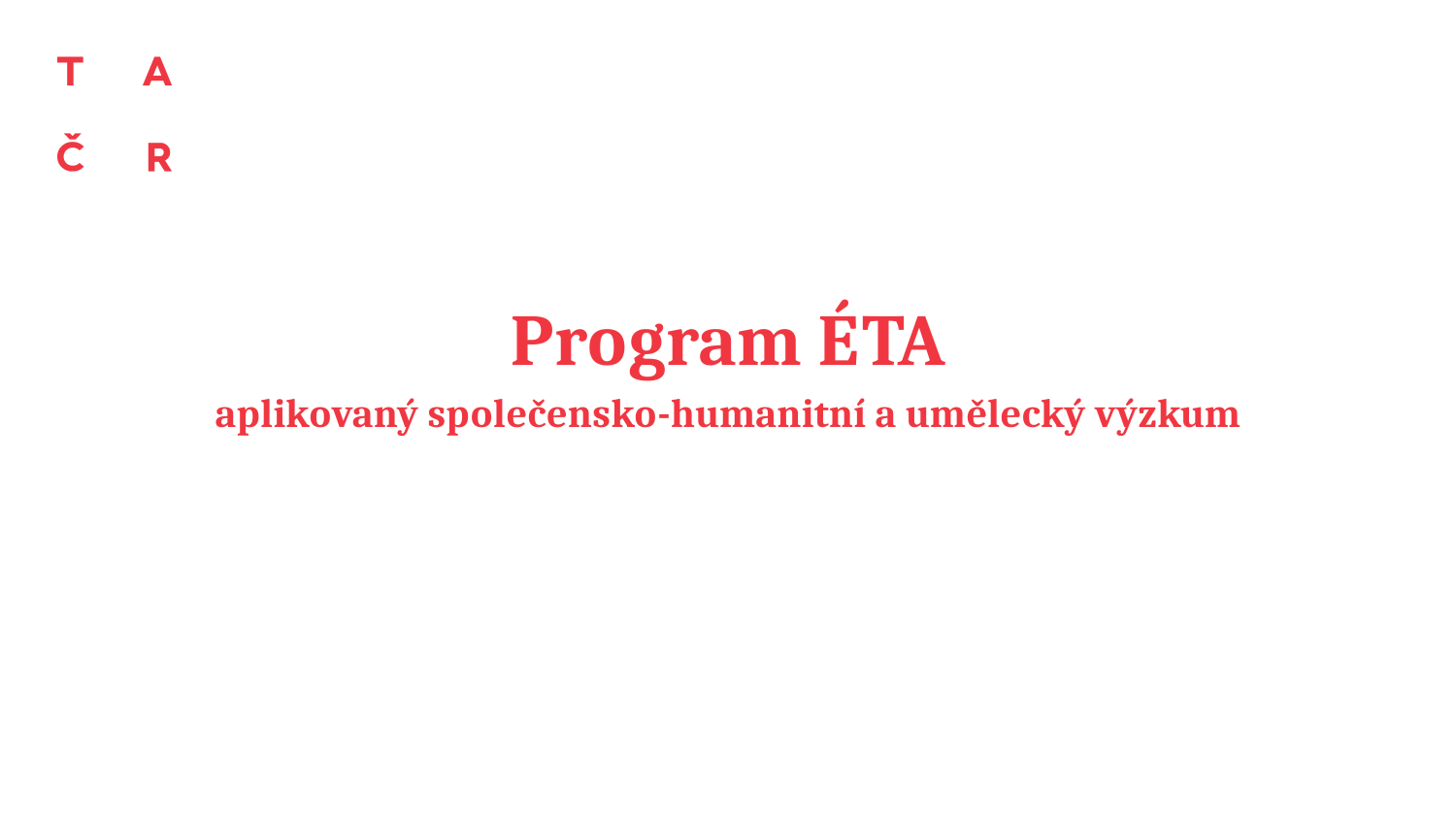

# Program ÉTA aplikovaný společensko-humanitní a umělecký výzkum